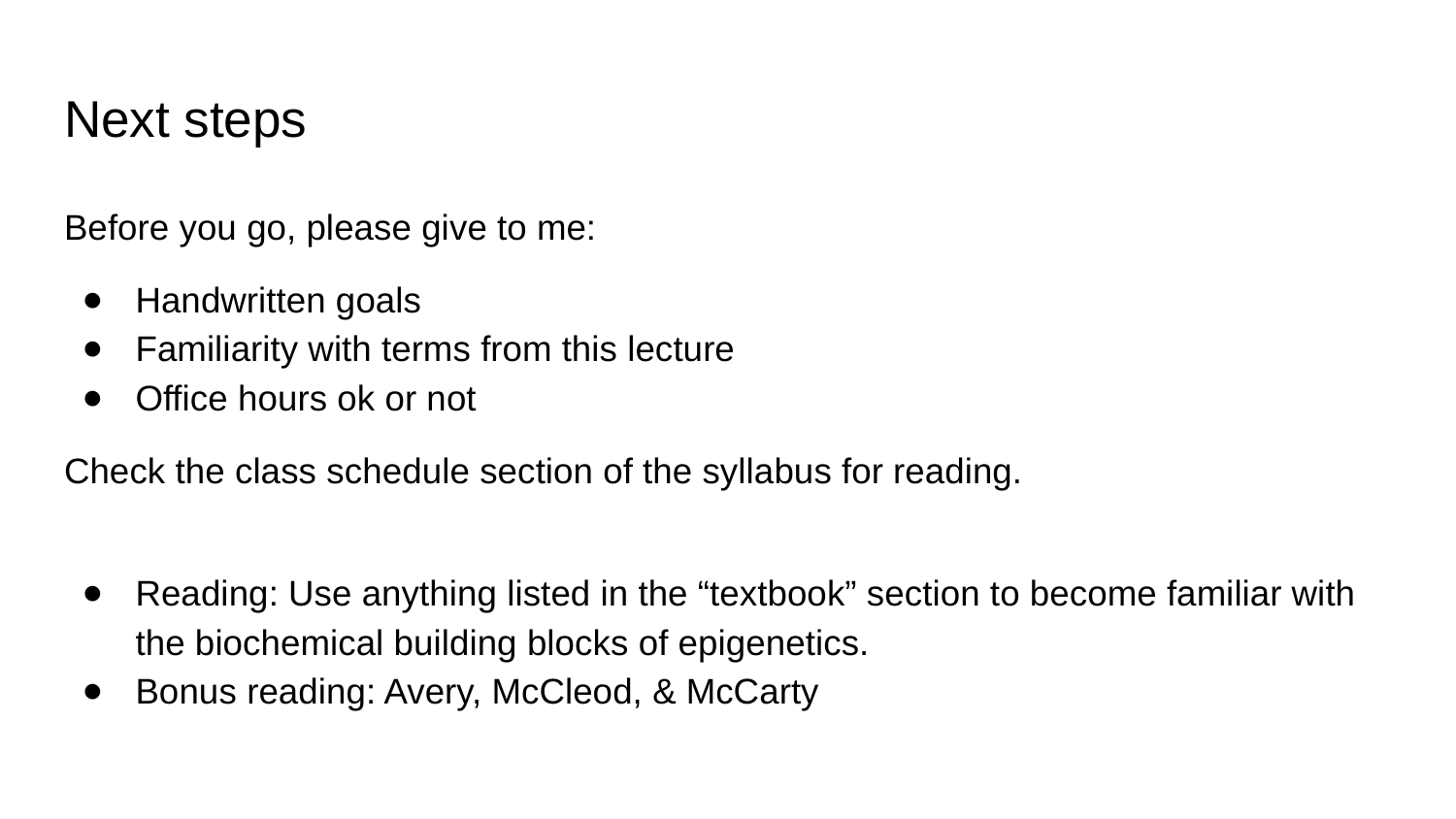

# Next steps
Before you go, please give to me:
Handwritten goals
Familiarity with terms from this lecture
Office hours ok or not
Check the class schedule section of the syllabus for reading.
Reading: Use anything listed in the “textbook” section to become familiar with the biochemical building blocks of epigenetics.
Bonus reading: Avery, McCleod, & McCarty